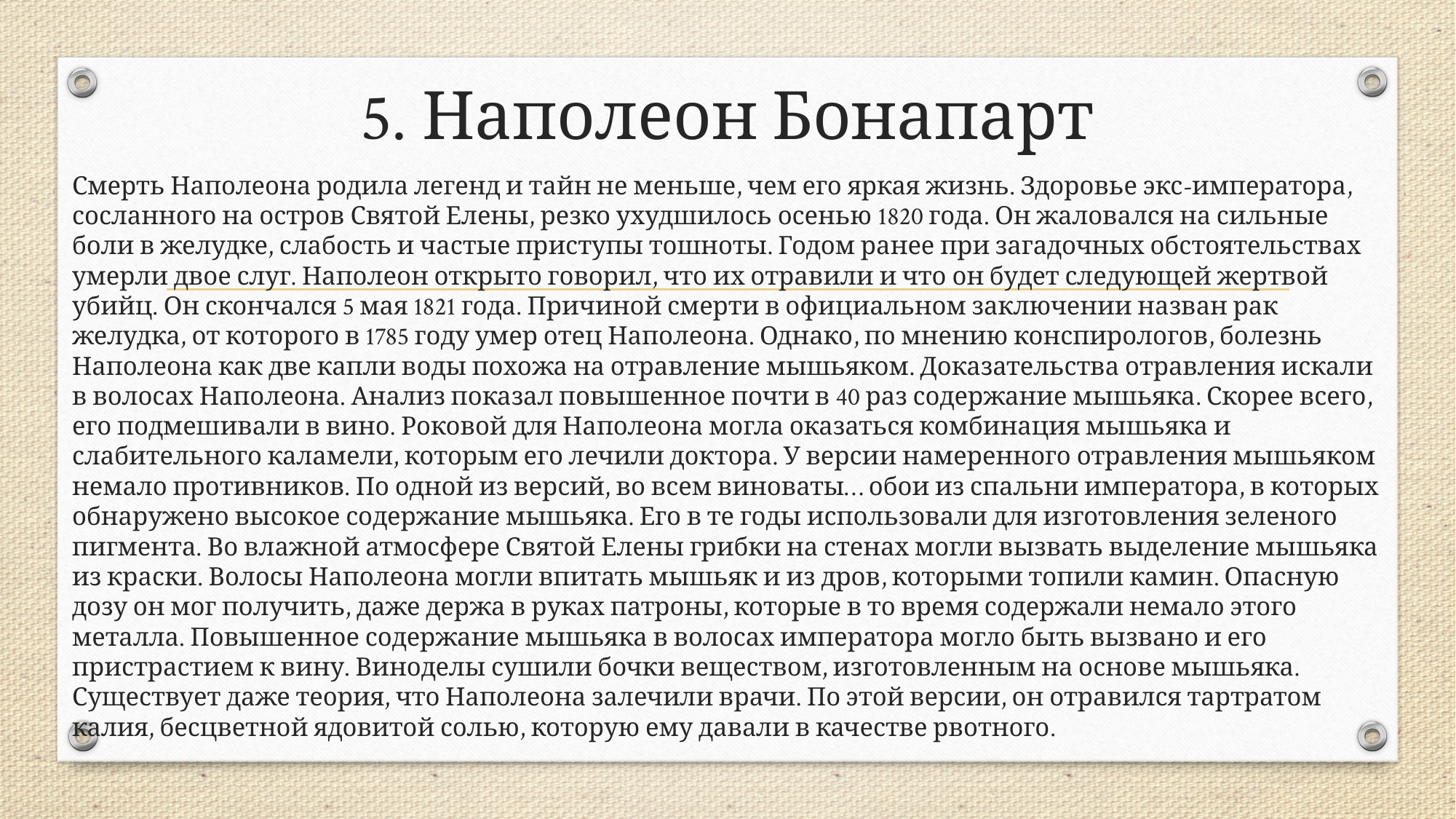

# 5. Наполеон Бонапарт
Смерть Наполеона родила легенд и тайн не меньше, чем его яркая жизнь. Здоровье экс-императора, сосланного на остров Святой Елены, резко ухудшилось осенью 1820 года. Он жаловался на сильные боли в желудке, слабость и частые приступы тошноты. Годом ранее при загадочных обстоятельствах умерли двое слуг. Наполеон открыто говорил, что их отравили и что он будет следующей жертвой убийц. Он скончался 5 мая 1821 года. Причиной смерти в официальном заключении назван рак желудка, от которого в 1785 году умер отец Наполеона. Однако, по мнению конспирологов, болезнь Наполеона как две капли воды похожа на отравление мышьяком. Доказательства отравления искали в волосах Наполеона. Анализ показал повышенное почти в 40 раз содержание мышьяка. Скорее всего, его подмешивали в вино. Роковой для Наполеона могла оказаться комбинация мышьяка и слабительного каламели, которым его лечили доктора. У версии намеренного отравления мышьяком немало противников. По одной из версий, во всем виноваты… обои из спальни императора, в которых обнаружено высокое содержание мышьяка. Его в те годы использовали для изготовления зеленого пигмента. Во влажной атмосфере Святой Елены грибки на стенах могли вызвать выделение мышьяка из краски. Волосы Наполеона могли впитать мышьяк и из дров, которыми топили камин. Опасную дозу он мог получить, даже держа в руках патроны, которые в то время содержали немало этого металла. Повышенное содержание мышьяка в волосах императора могло быть вызвано и его пристрастием к вину. Виноделы сушили бочки веществом, изготовленным на основе мышьяка. Существует даже теория, что Наполеона залечили врачи. По этой версии, он отравился тартратом калия, бесцветной ядовитой солью, которую ему давали в качестве рвотного.